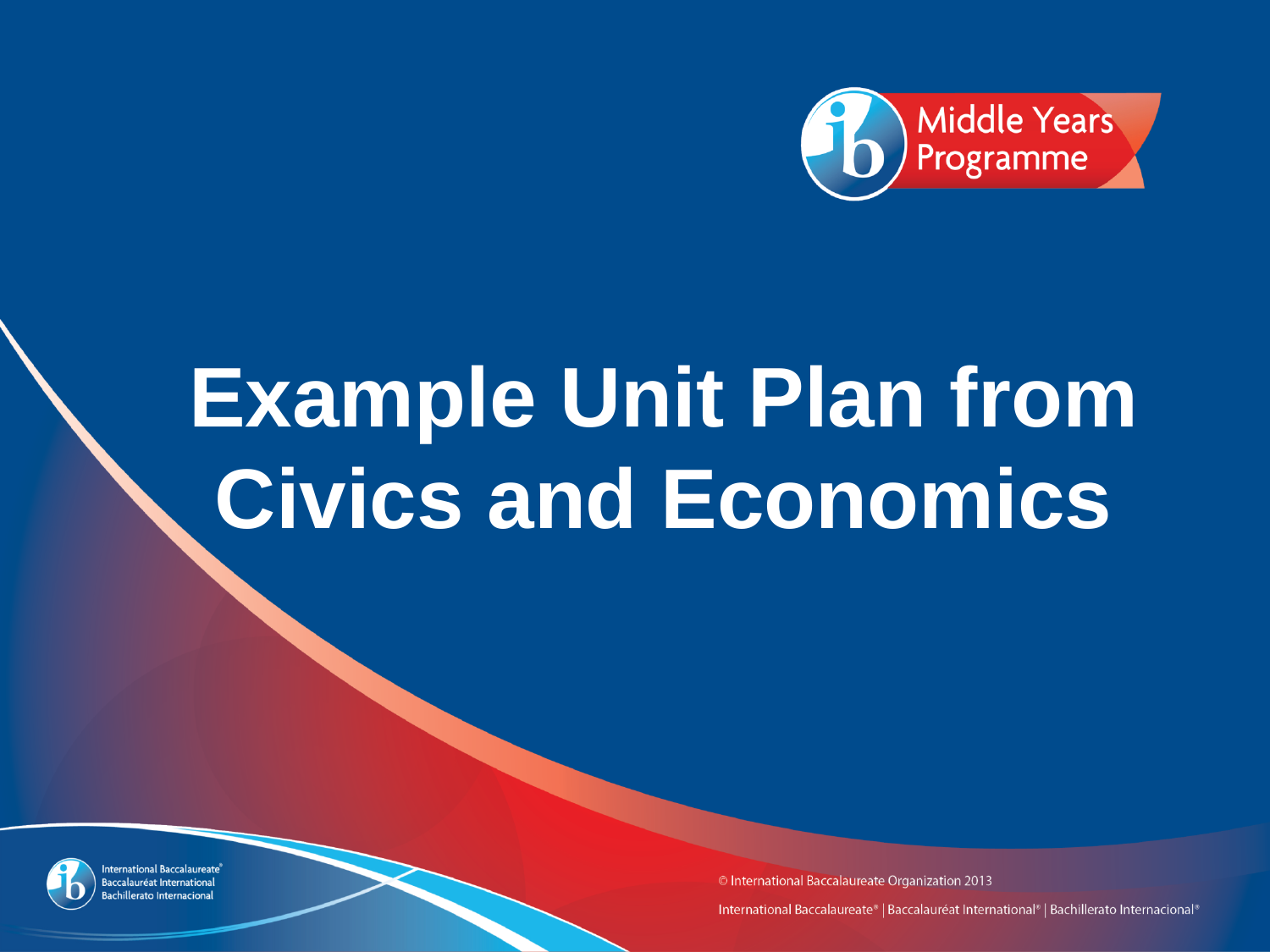

Example Unit Plan from Civics and Economics